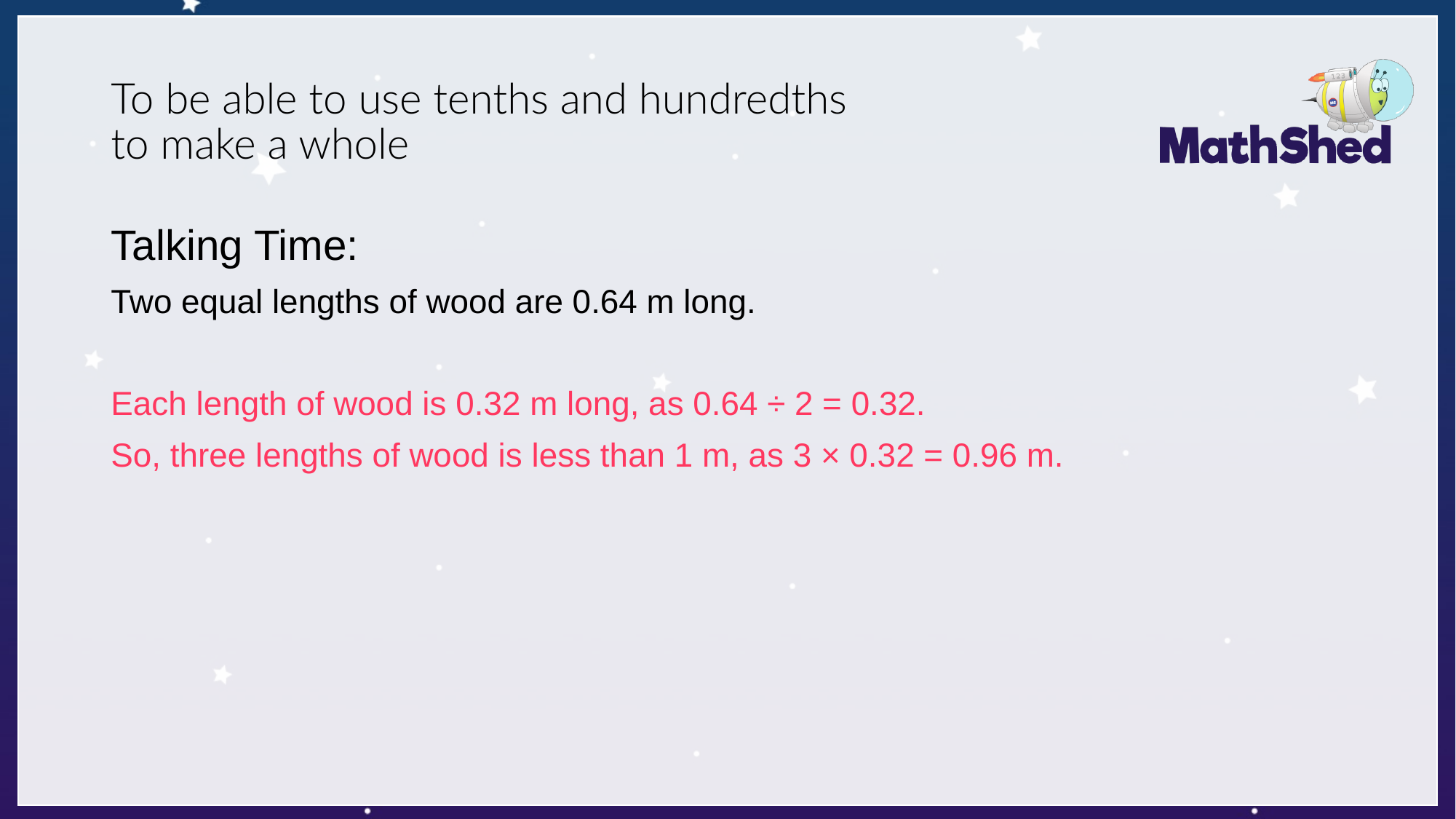

# To be able to use tenths and hundredths to make a whole
Talking Time:
Two equal lengths of wood are 0.64 m long.

Each length of wood is 0.32 m long, as 0.64 ÷ 2 = 0.32.
So, three lengths of wood is less than 1 m, as 3 × 0.32 = 0.96 m.